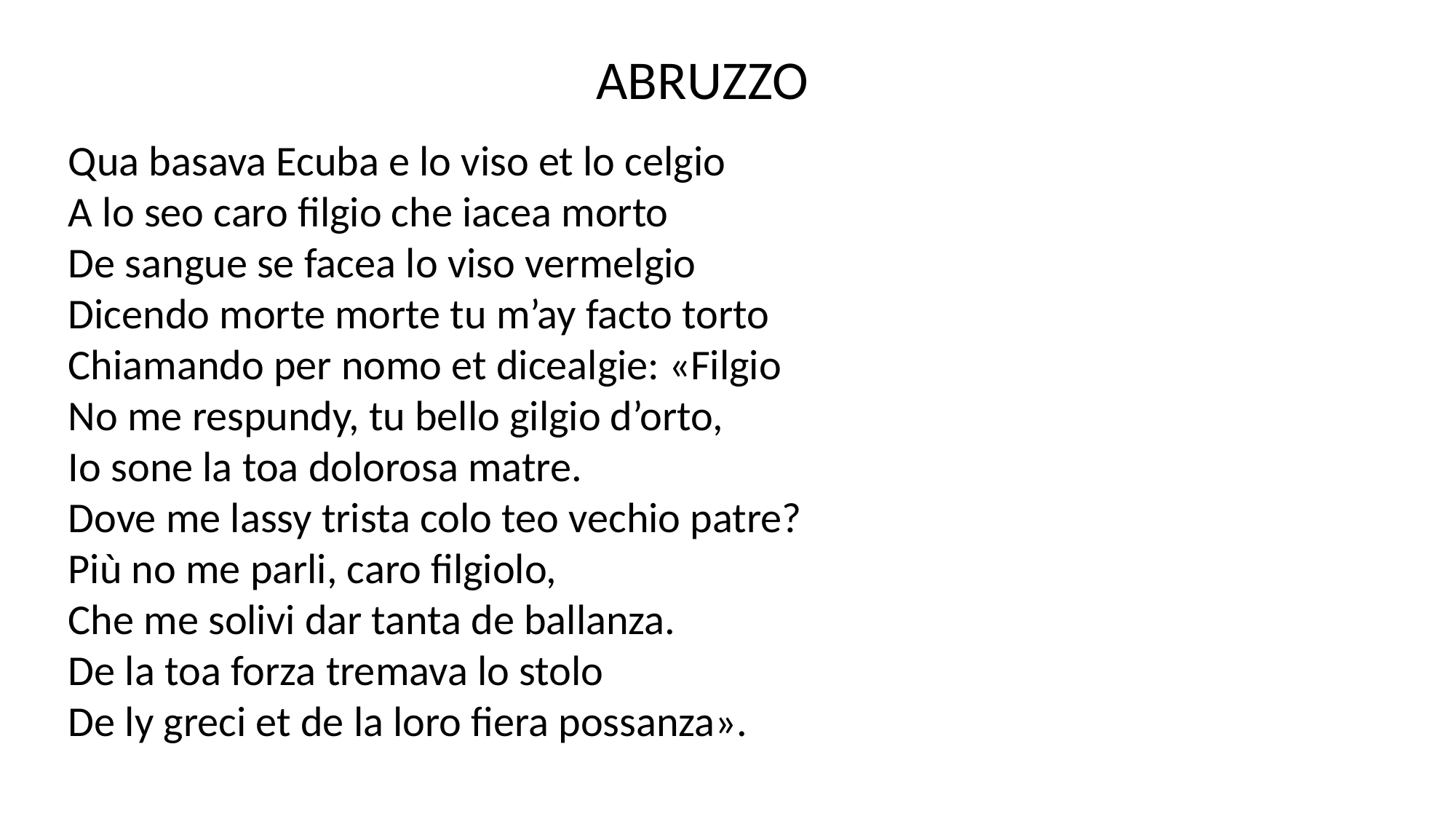

ABRUZZO
Qua basava Ecuba e lo viso et lo celgio
A lo seo caro filgio che iacea morto
De sangue se facea lo viso vermelgio
Dicendo morte morte tu m’ay facto torto
Chiamando per nomo et dicealgie: «Filgio
No me respundy, tu bello gilgio d’orto,
Io sone la toa dolorosa matre.
Dove me lassy trista colo teo vechio patre?
Più no me parli, caro filgiolo,
Che me solivi dar tanta de ballanza.
De la toa forza tremava lo stolo
De ly greci et de la loro fiera possanza».